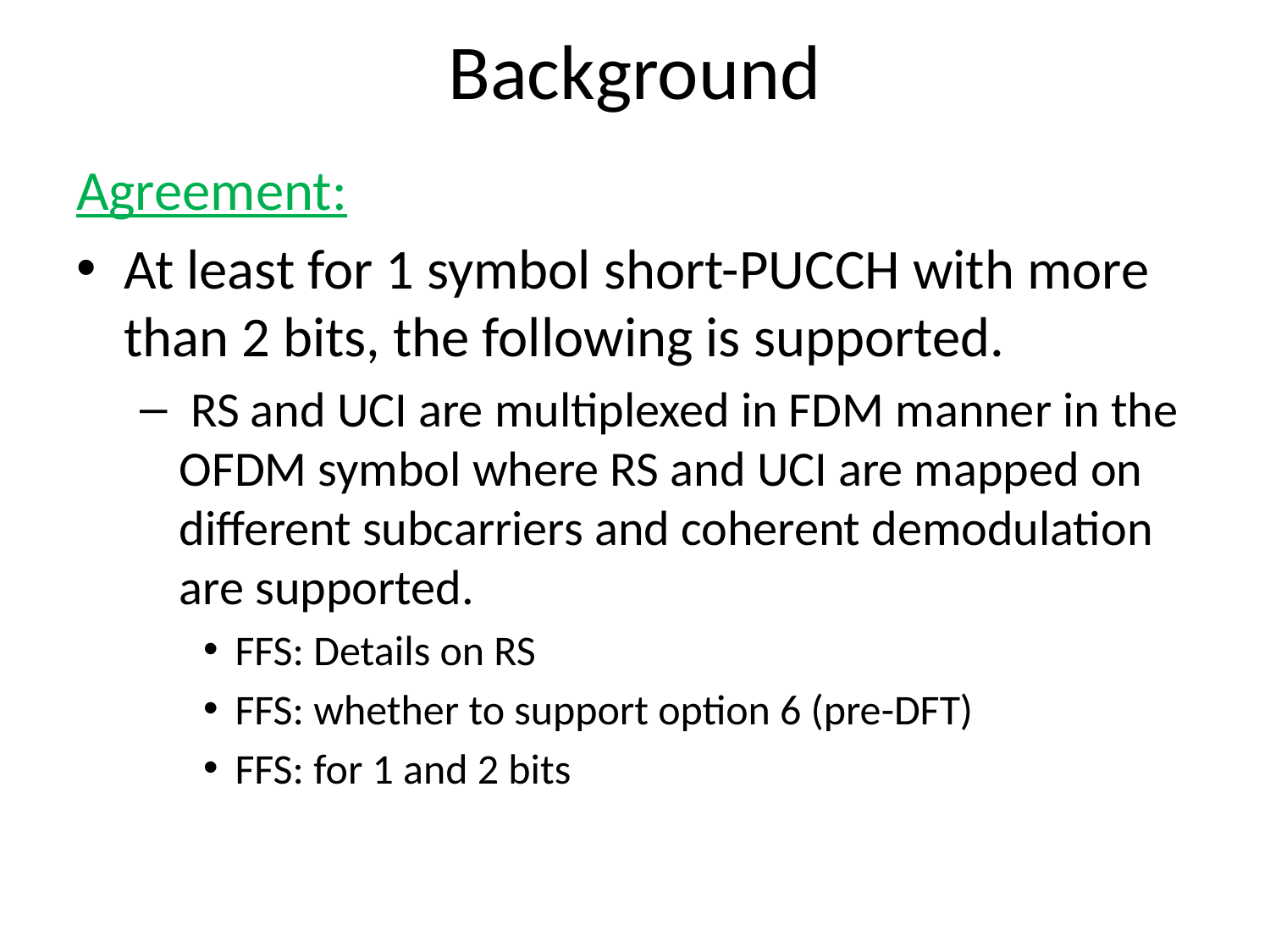

# Background
Agreement:
At least for 1 symbol short-PUCCH with more than 2 bits, the following is supported.
 RS and UCI are multiplexed in FDM manner in the OFDM symbol where RS and UCI are mapped on different subcarriers and coherent demodulation are supported.
FFS: Details on RS
FFS: whether to support option 6 (pre-DFT)
FFS: for 1 and 2 bits